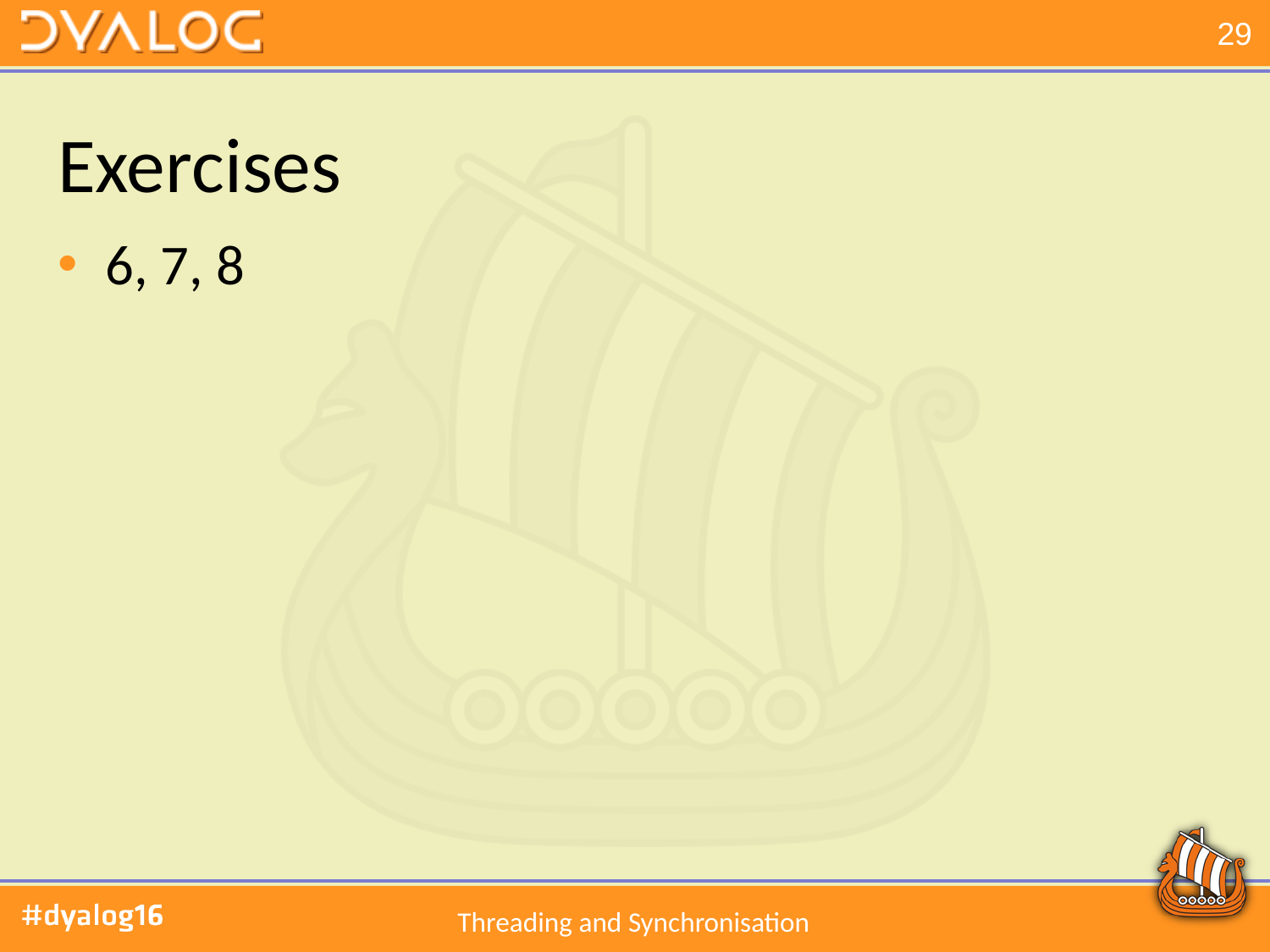

# Exercises
6, 7, 8
Threading and Synchronisation